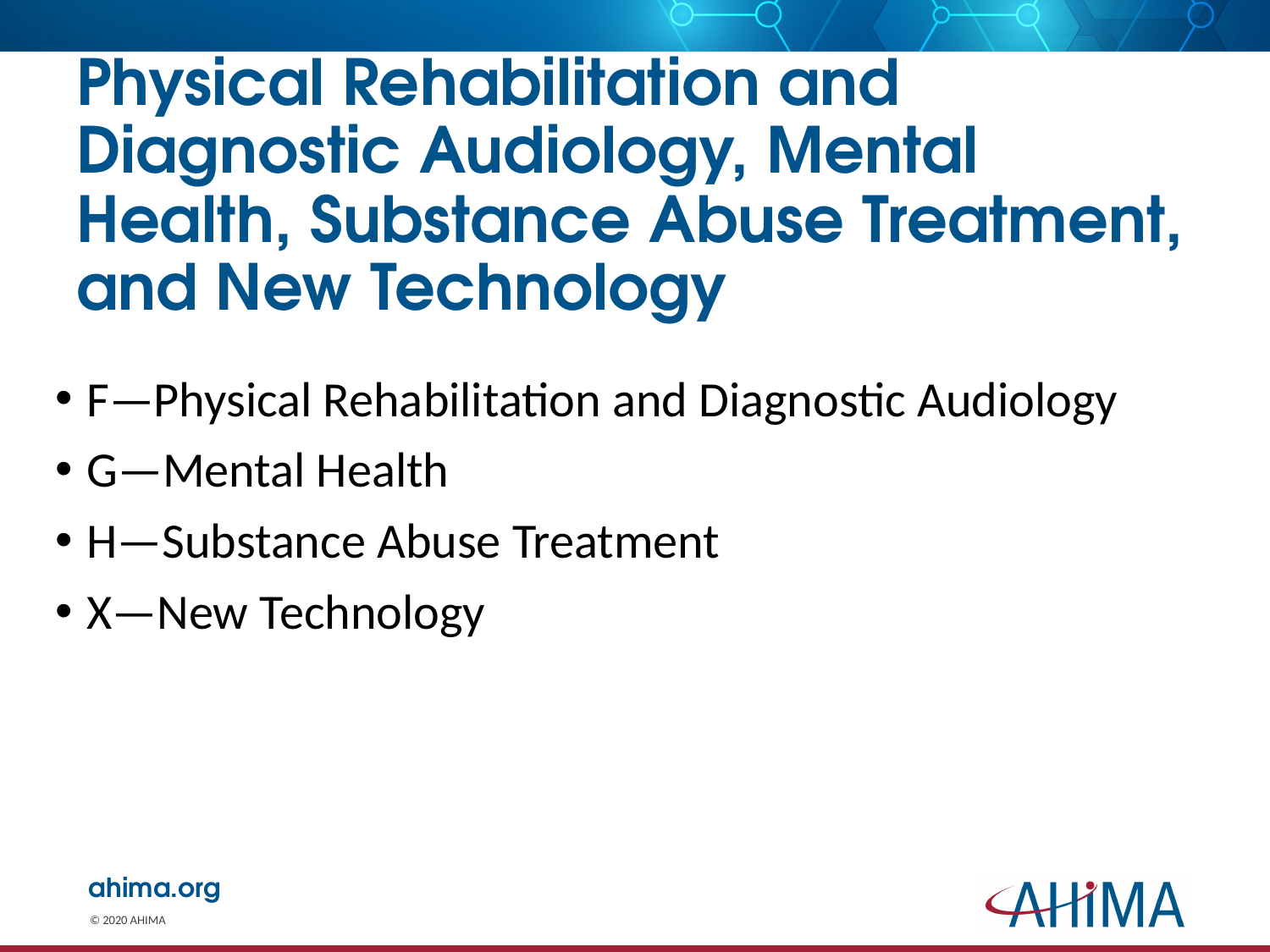

# Physical Rehabilitation and Diagnostic Audiology, Mental Health, Substance Abuse Treatment, and New Technology
F—Physical Rehabilitation and Diagnostic Audiology
G—Mental Health
H—Substance Abuse Treatment
X—New Technology